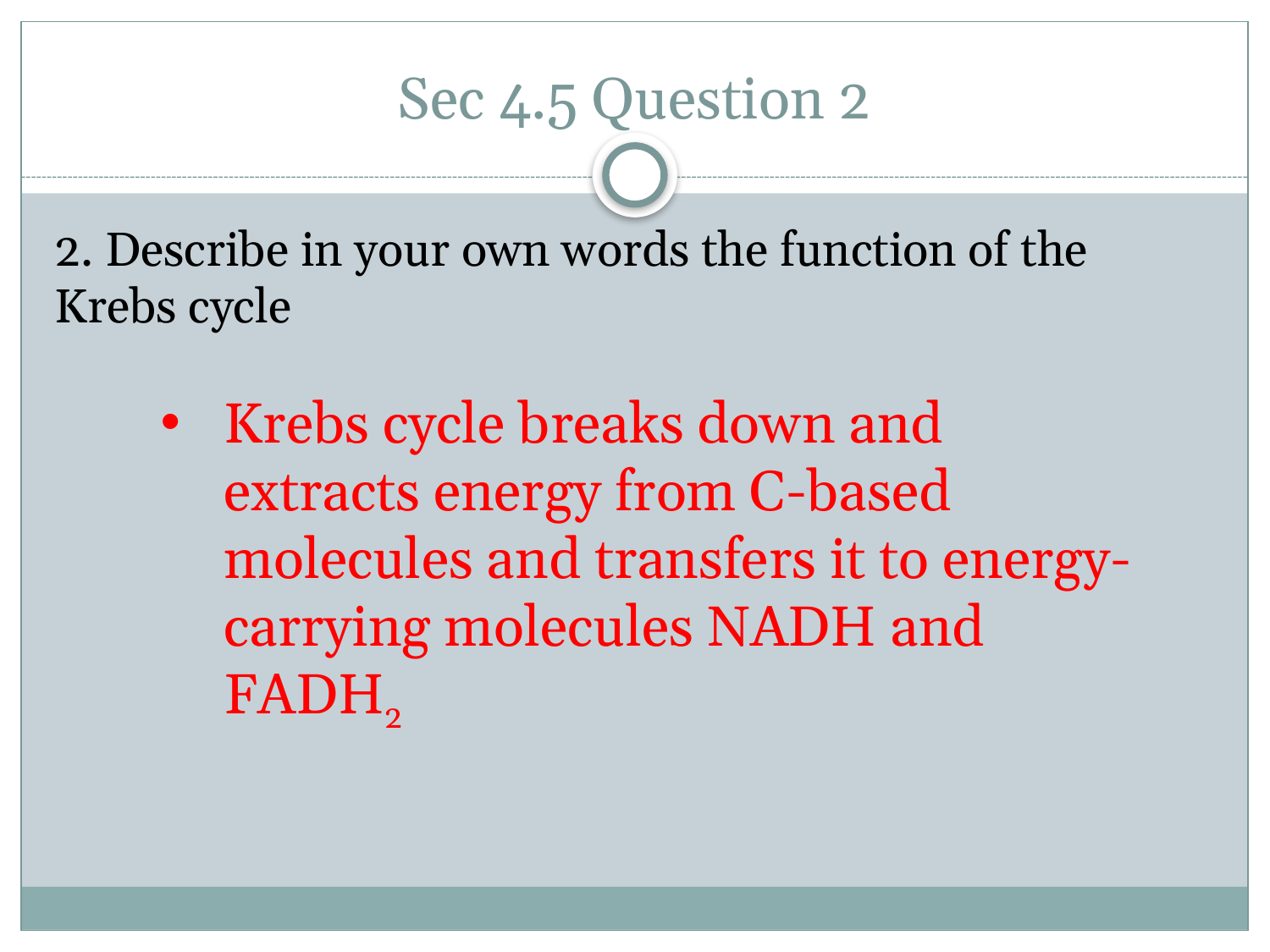

# Sec 4.5 Question 2
2. Describe in your own words the function of the Krebs cycle
Krebs cycle breaks down and extracts energy from C-based molecules and transfers it to energy-carrying molecules NADH and FADH2